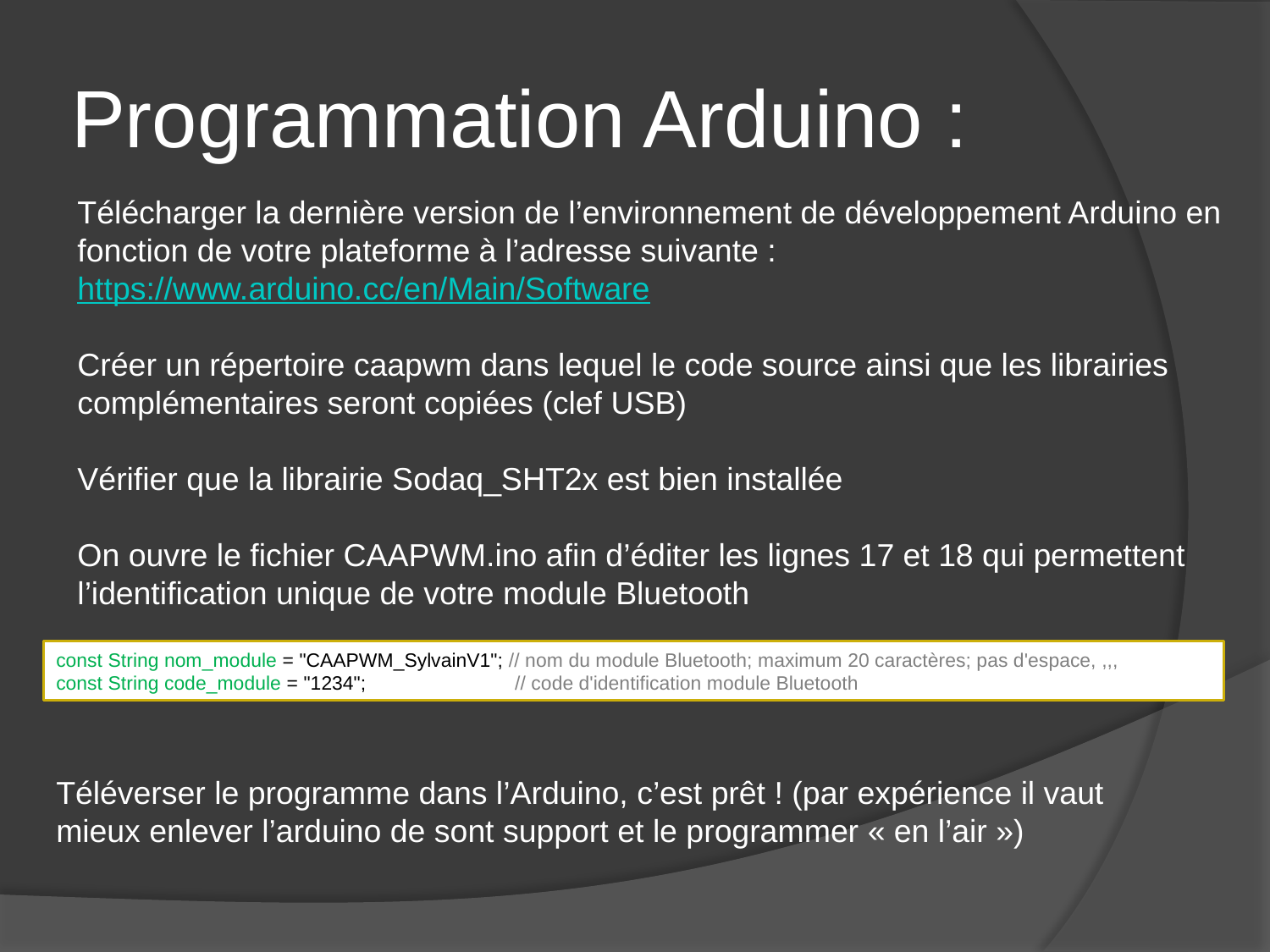

Programmation Arduino :
Télécharger la dernière version de l’environnement de développement Arduino en fonction de votre plateforme à l’adresse suivante :
https://www.arduino.cc/en/Main/Software

Créer un répertoire caapwm dans lequel le code source ainsi que les librairies complémentaires seront copiées (clef USB)

Vérifier que la librairie Sodaq_SHT2x est bien installée

On ouvre le fichier CAAPWM.ino afin d’éditer les lignes 17 et 18 qui permettent l’identification unique de votre module Bluetooth
const String nom_module = "CAAPWM_SylvainV1"; // nom du module Bluetooth; maximum 20 caractères; pas d'espace, ,,,
const String code_module = "1234";                           // code d'identification module Bluetooth
Téléverser le programme dans l’Arduino, c’est prêt ! (par expérience il vaut mieux enlever l’arduino de sont support et le programmer « en l’air »)